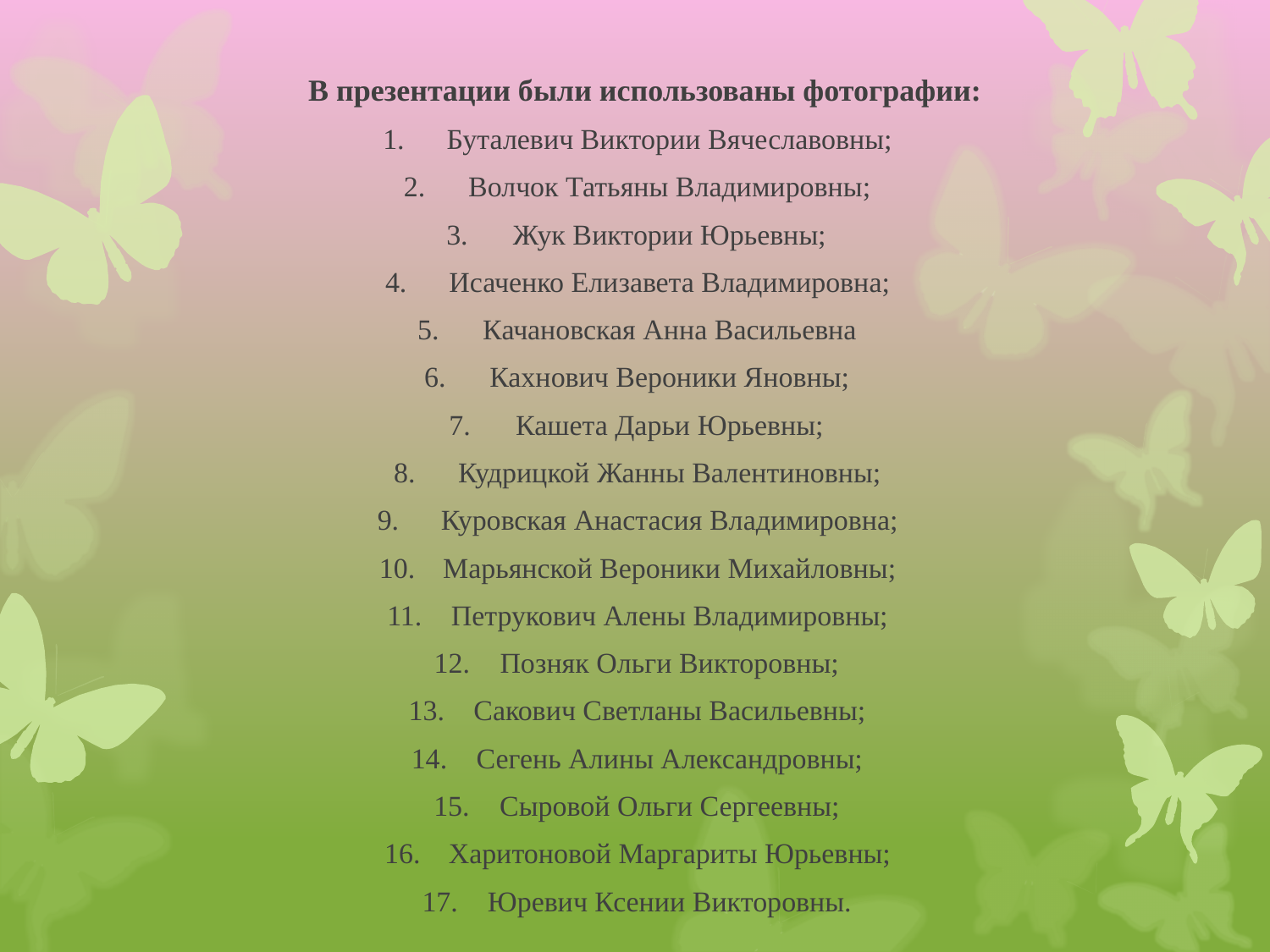

В презентации были использованы фотографии:
Буталевич Виктории Вячеславовны;
Волчок Татьяны Владимировны;
Жук Виктории Юрьевны;
Исаченко Елизавета Владимировна;
Качановская Анна Васильевна
Кахнович Вероники Яновны;
Кашета Дарьи Юрьевны;
Кудрицкой Жанны Валентиновны;
Куровская Анастасия Владимировна;
Марьянской Вероники Михайловны;
Петрукович Алены Владимировны;
Позняк Ольги Викторовны;
Сакович Светланы Васильевны;
Сегень Алины Александровны;
Сыровой Ольги Сергеевны;
Харитоновой Маргариты Юрьевны;
Юревич Ксении Викторовны.